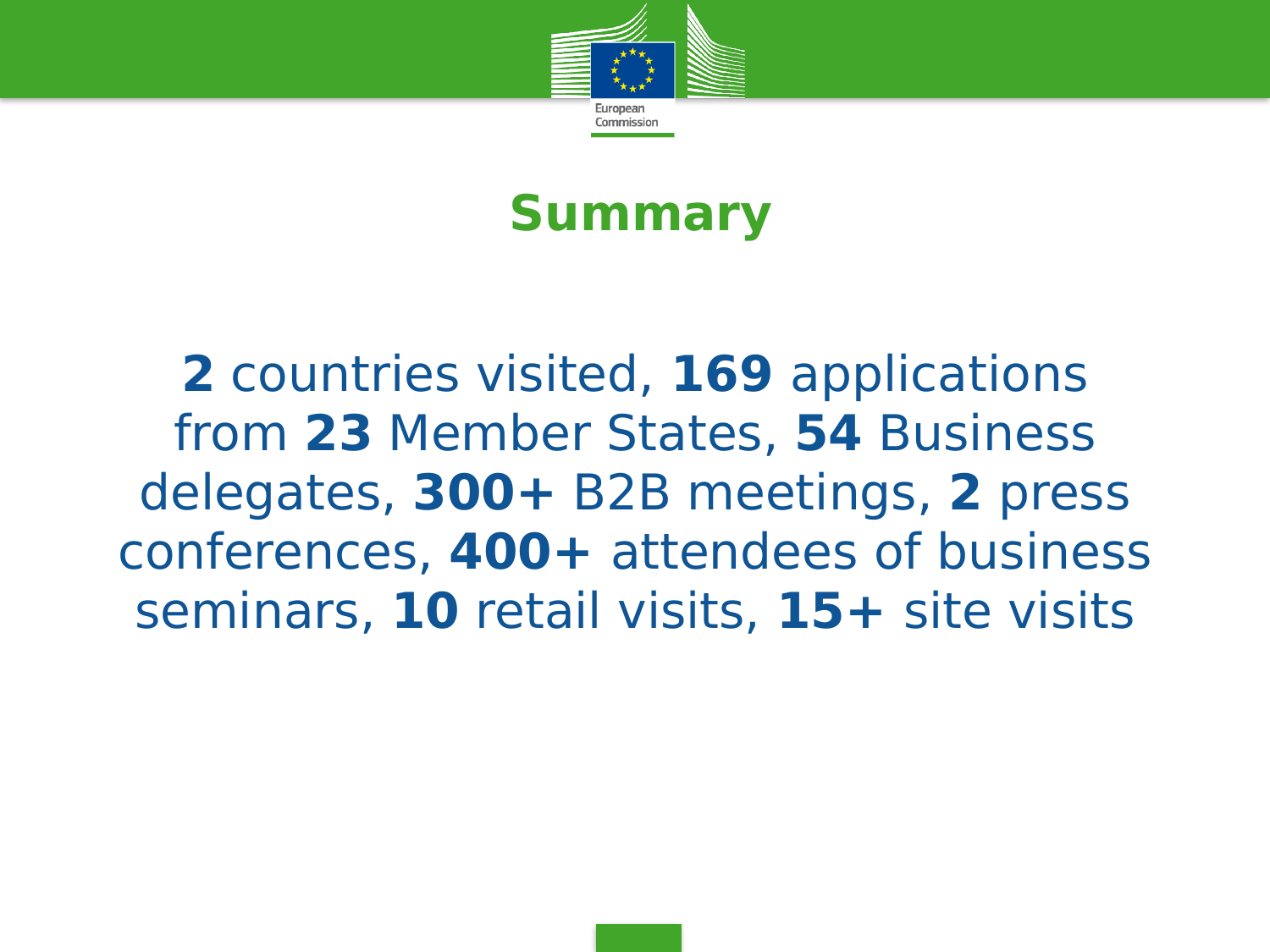

# Summary
2 countries visited, 169 applications from 23 Member States, 54 Business delegates, 300+ B2B meetings, 2 press conferences, 400+ attendees of business seminars, 10 retail visits, 15+ site visits